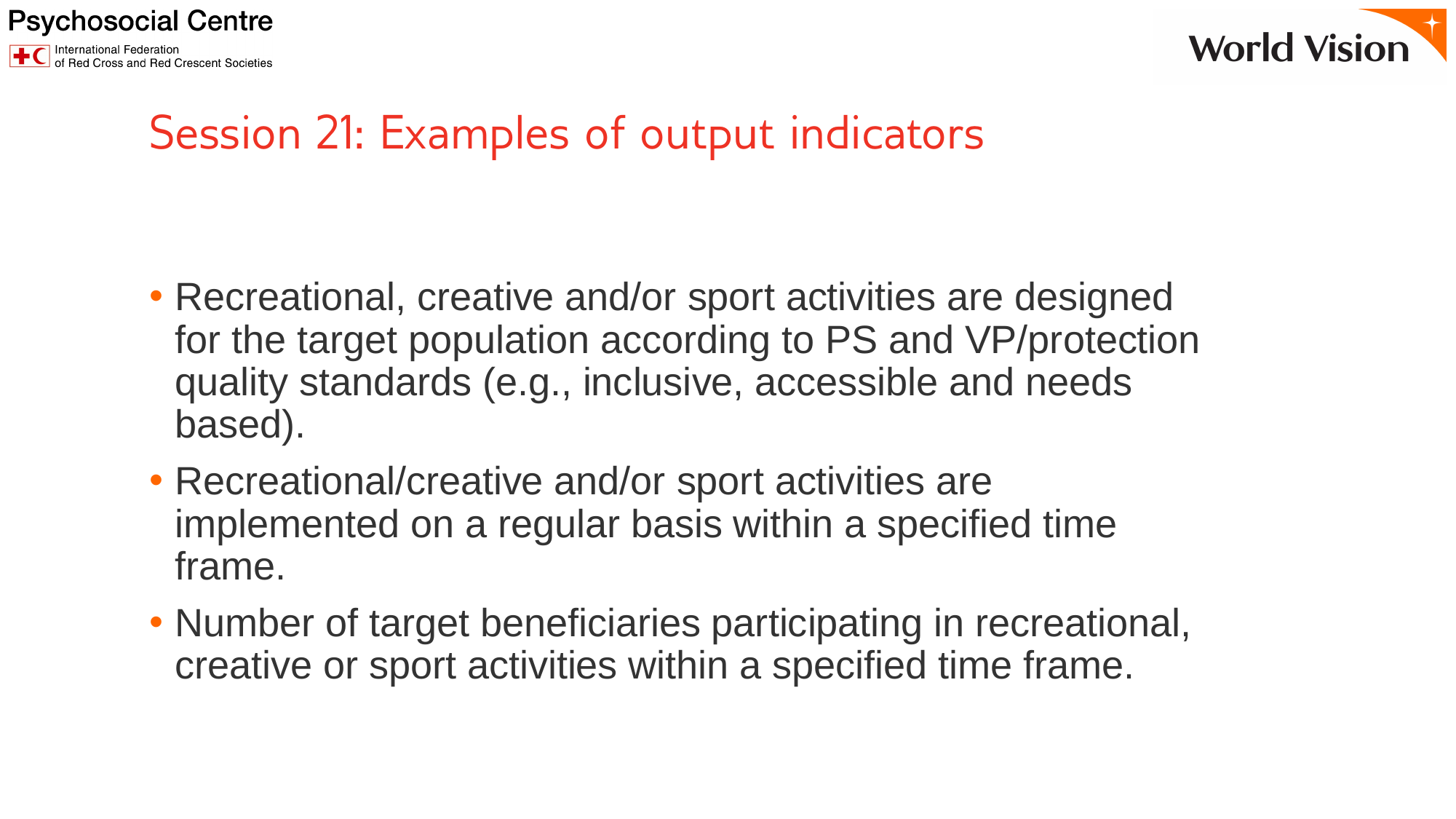

# Session 21: Examples of output indicators

Recreational, creative and/or sport activities are designed for the target population according to PS and VP/protection quality standards (e.g., inclusive, accessible and needs based).
Recreational/creative and/or sport activities are implemented on a regular basis within a specified time frame.
Number of target beneficiaries participating in recreational, creative or sport activities within a specified time frame.